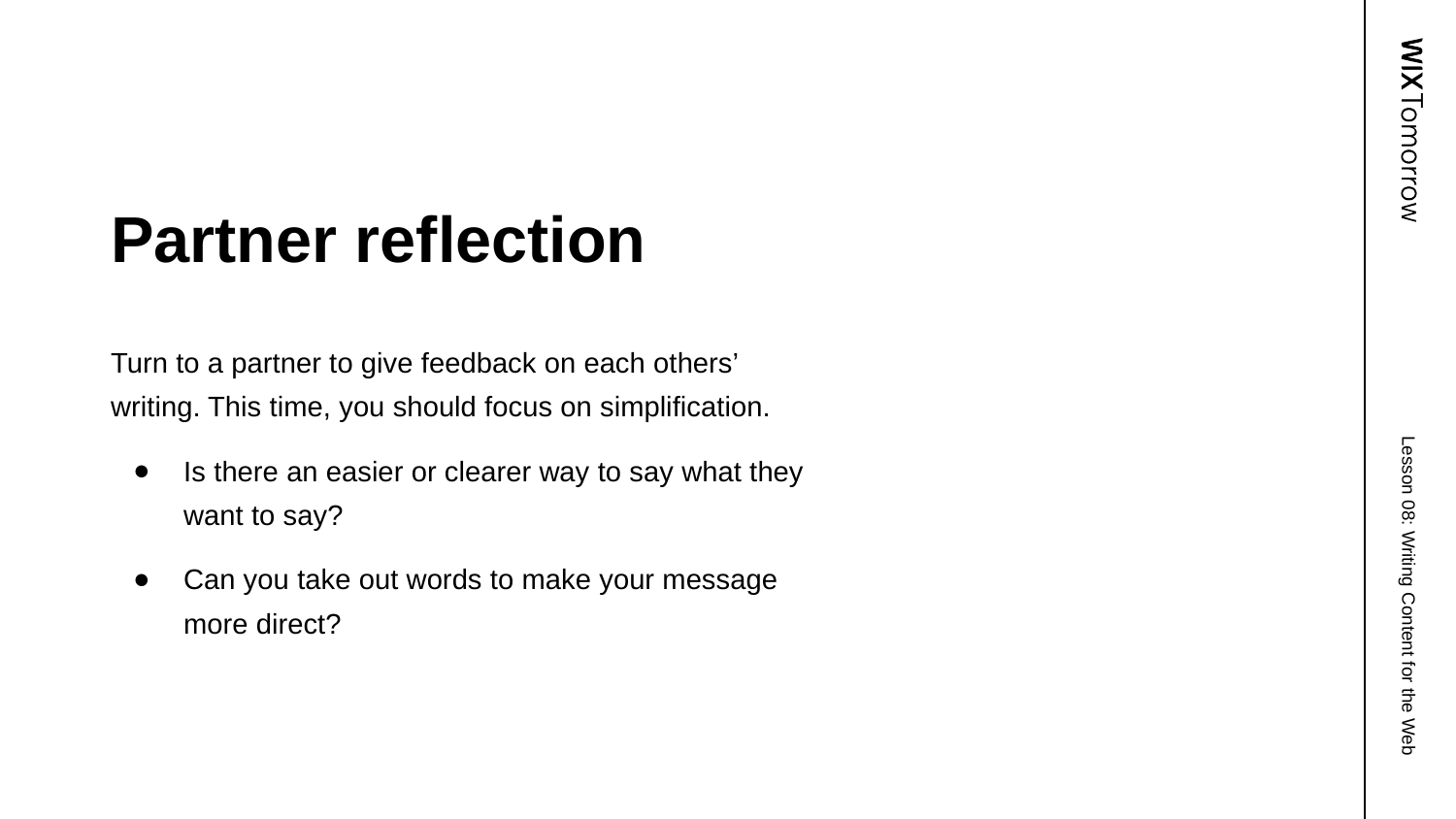

Partner reflection
Turn to a partner to give feedback on each others’ writing. This time, you should focus on simplification.
Is there an easier or clearer way to say what they want to say?
Can you take out words to make your message more direct?